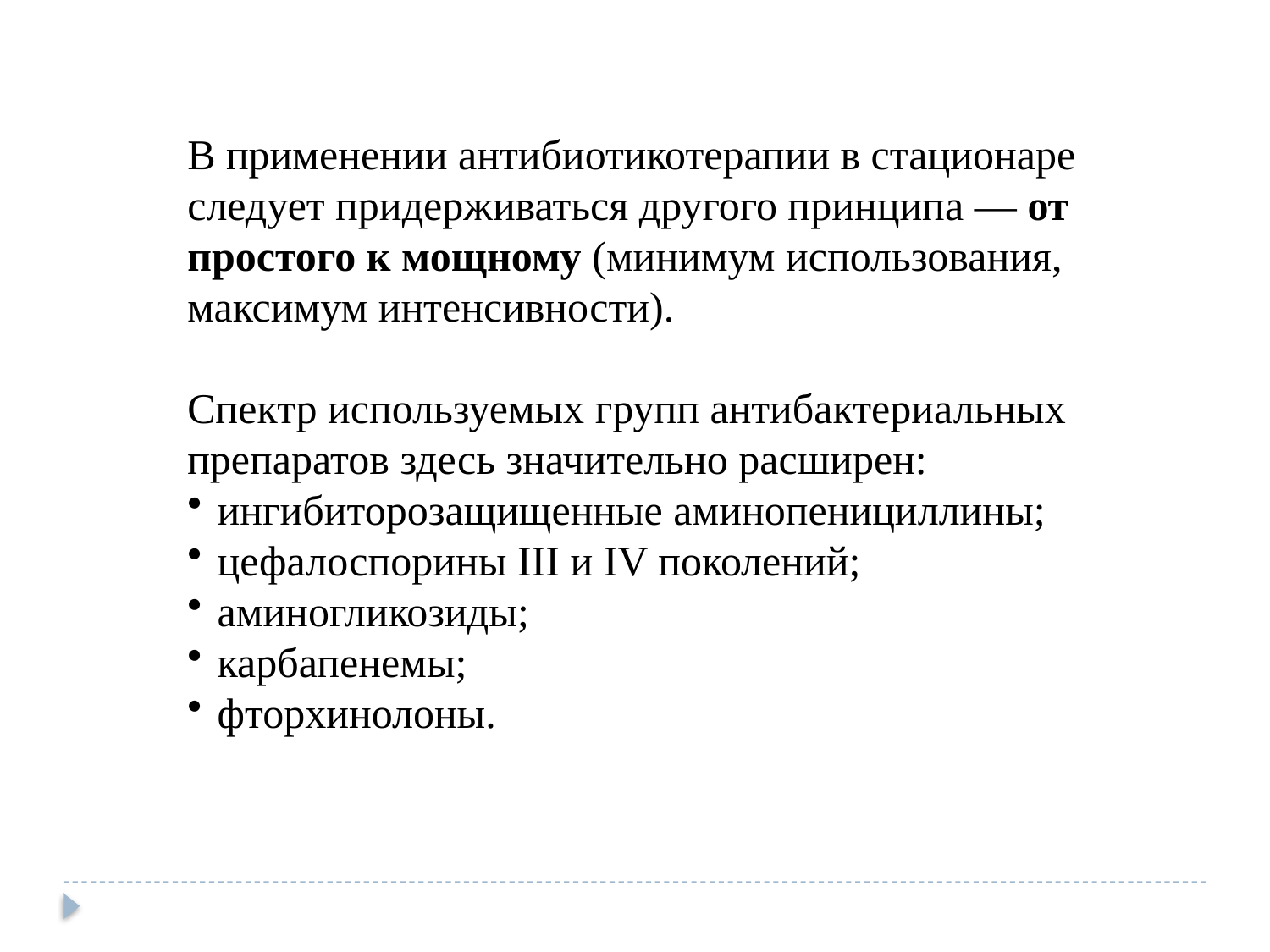

В применении антибиотикотерапии в стационаре следует придерживаться другого принципа — от простого к мощному (минимум использования, максимум интенсивности).

Спектр используемых групп антибактериальных препаратов здесь значительно расширен:
ингибиторозащищенные аминопенициллины;
цефалоспорины III и IV поколений;
аминогликозиды;
карбапенемы;
фторхинолоны.